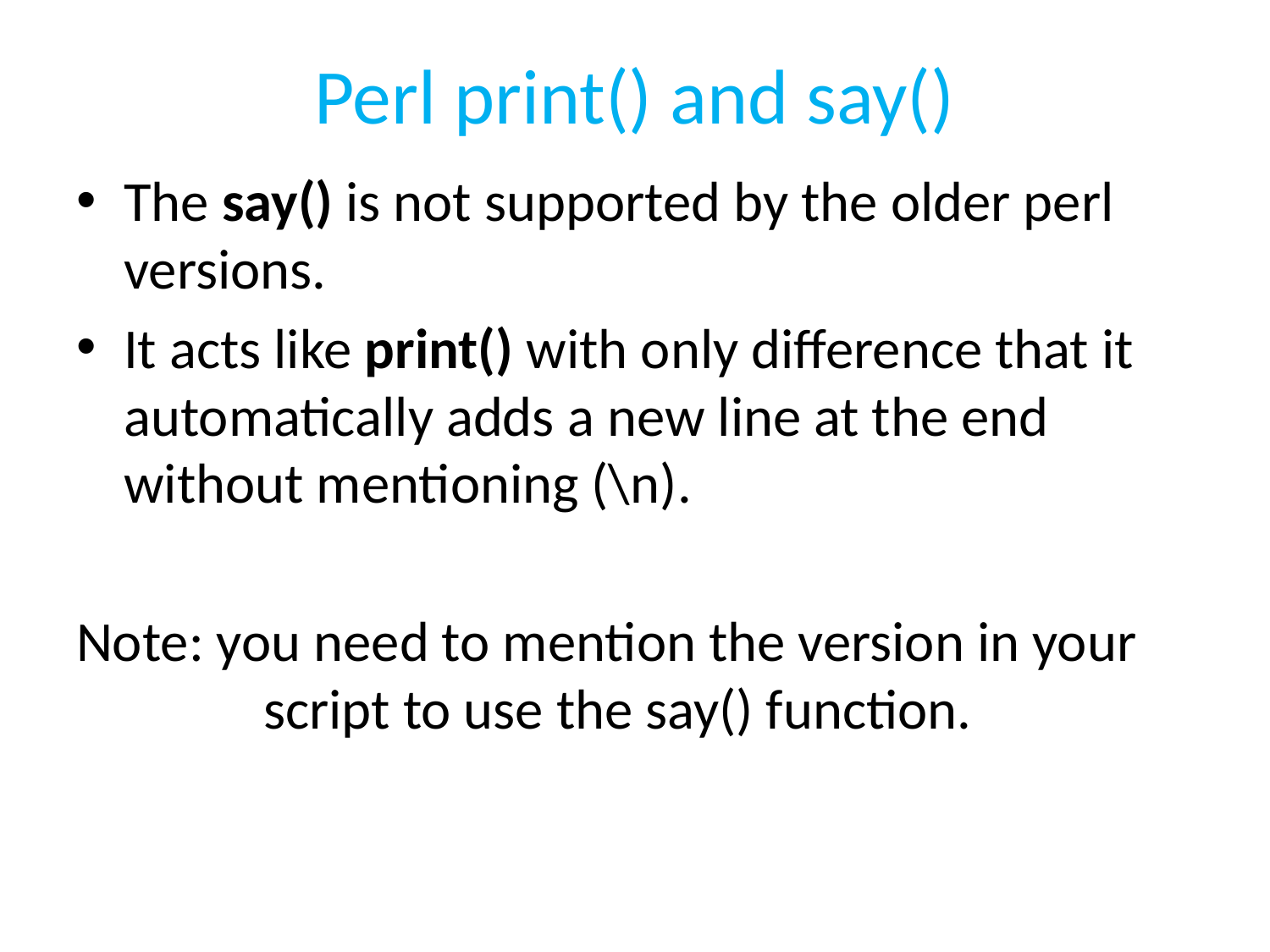

# Perl print() and say()
The say() is not supported by the older perl versions.
It acts like print() with only difference that it automatically adds a new line at the end without mentioning (\n).

Note: you need to mention the version in your 	 script to use the say() function.